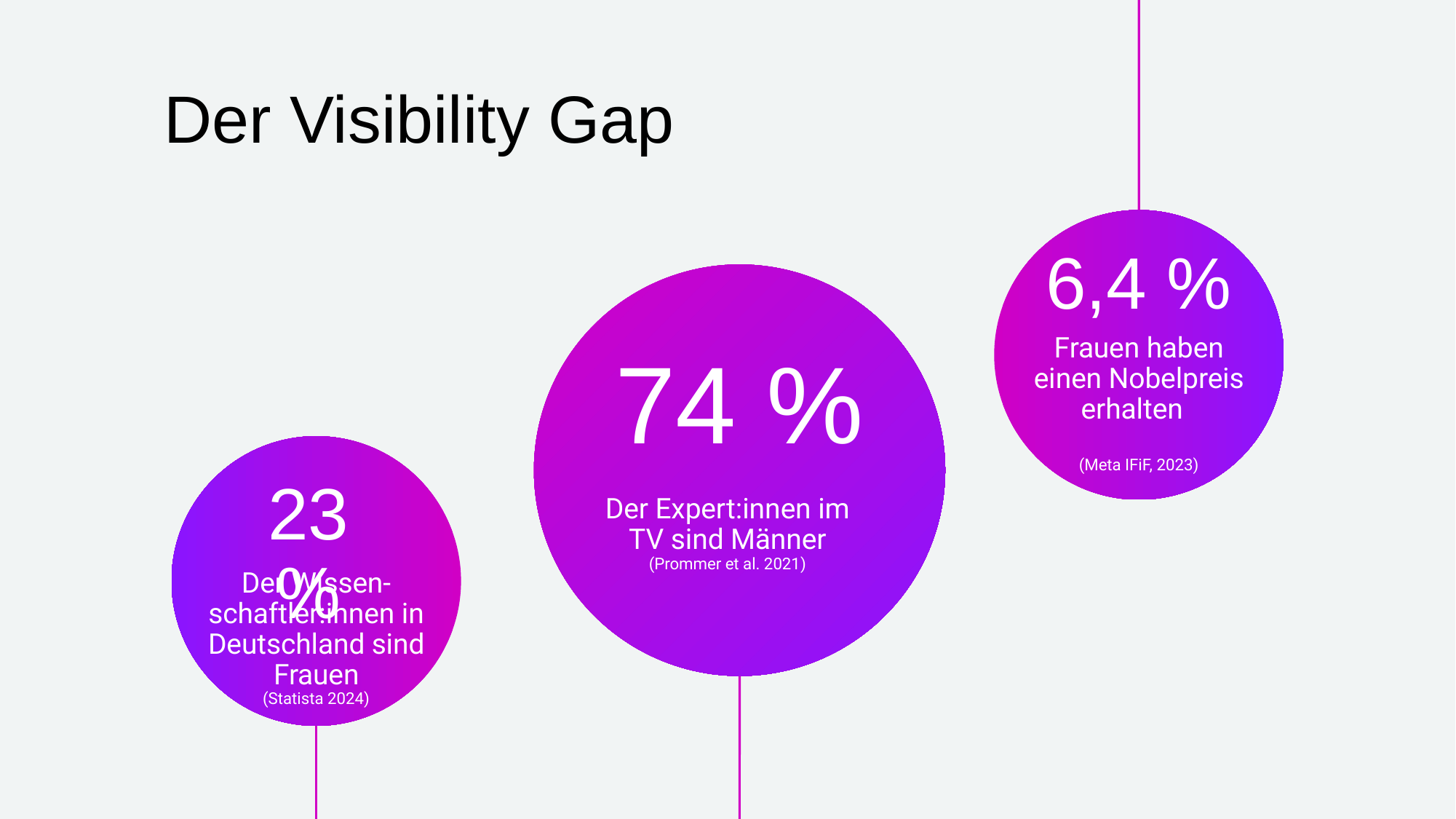

# Der Visibility Gap

6,4 %

Frauen haben einen Nobelpreis erhalten
(Meta IFiF, 2023)
74 %

23 %
Der Expert:innen im TV sind Männer
(Prommer et al. 2021)
Der Wissen-schaftler:innen in Deutschland sind Frauen
(Statista 2024)